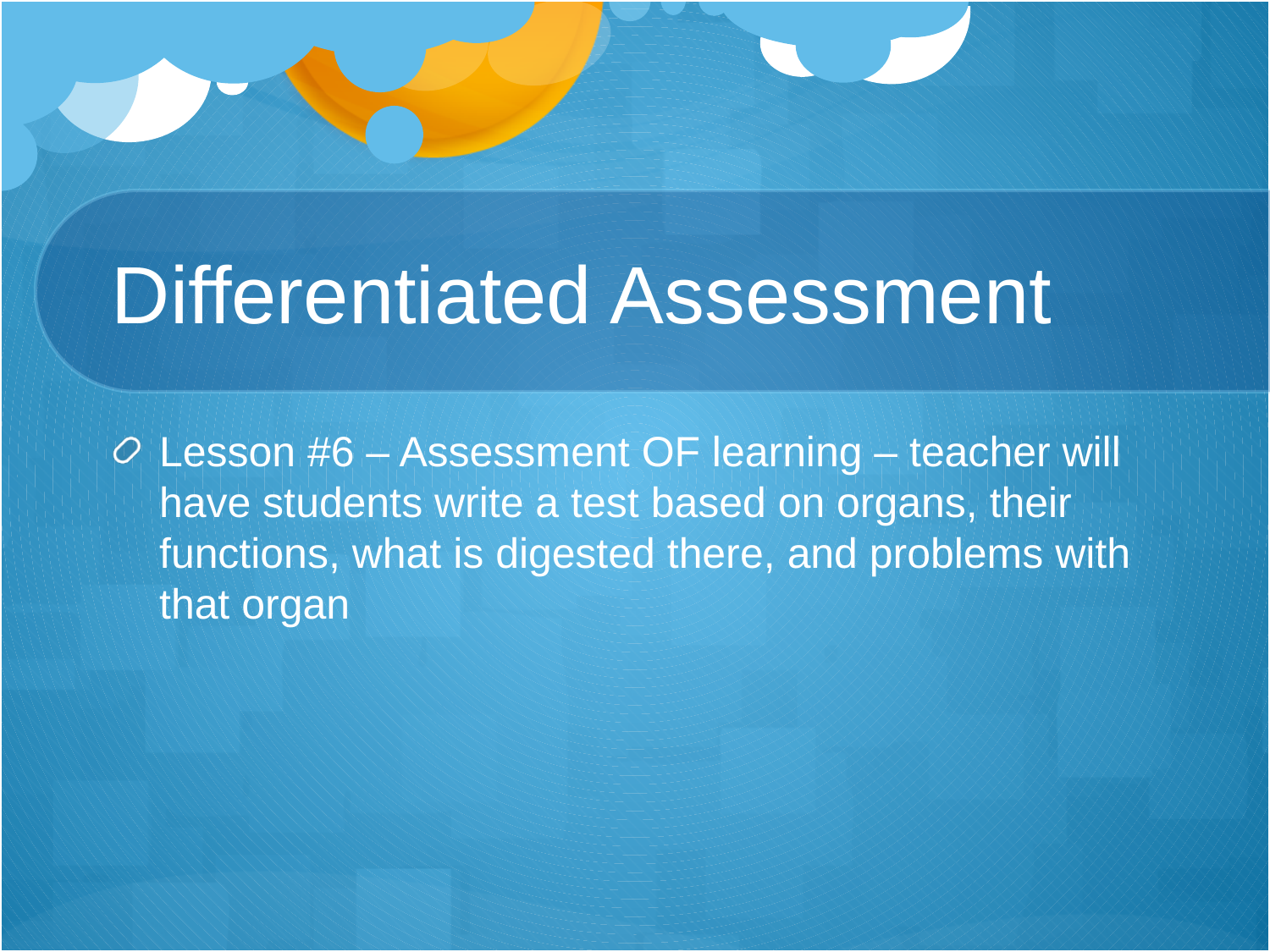

# Differentiated Assessment
Lesson #6 – Assessment OF learning – teacher will have students write a test based on organs, their functions, what is digested there, and problems with that organ